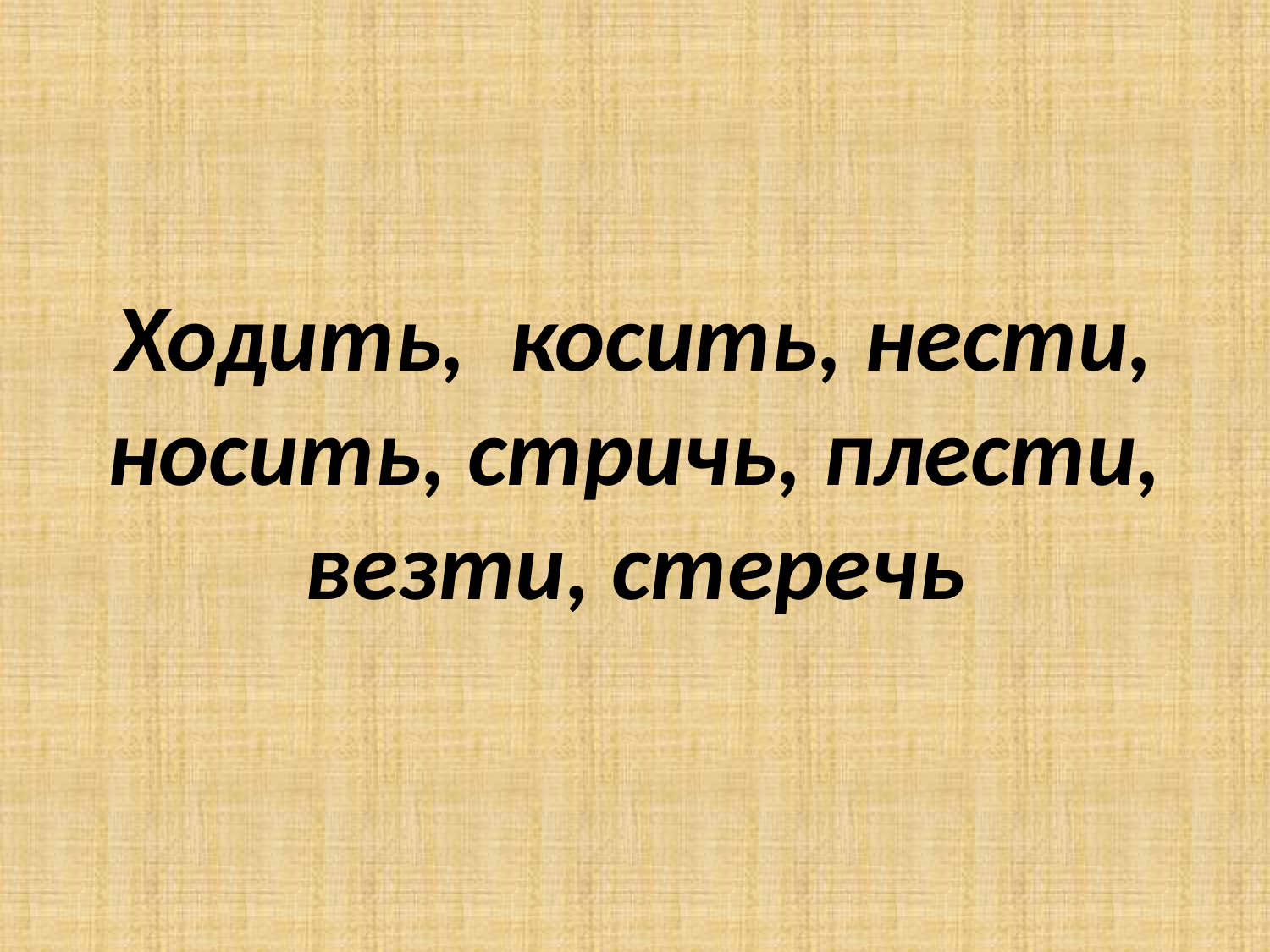

# Ходить,  косить, нести, носить, стричь, плести, везти, стеречь